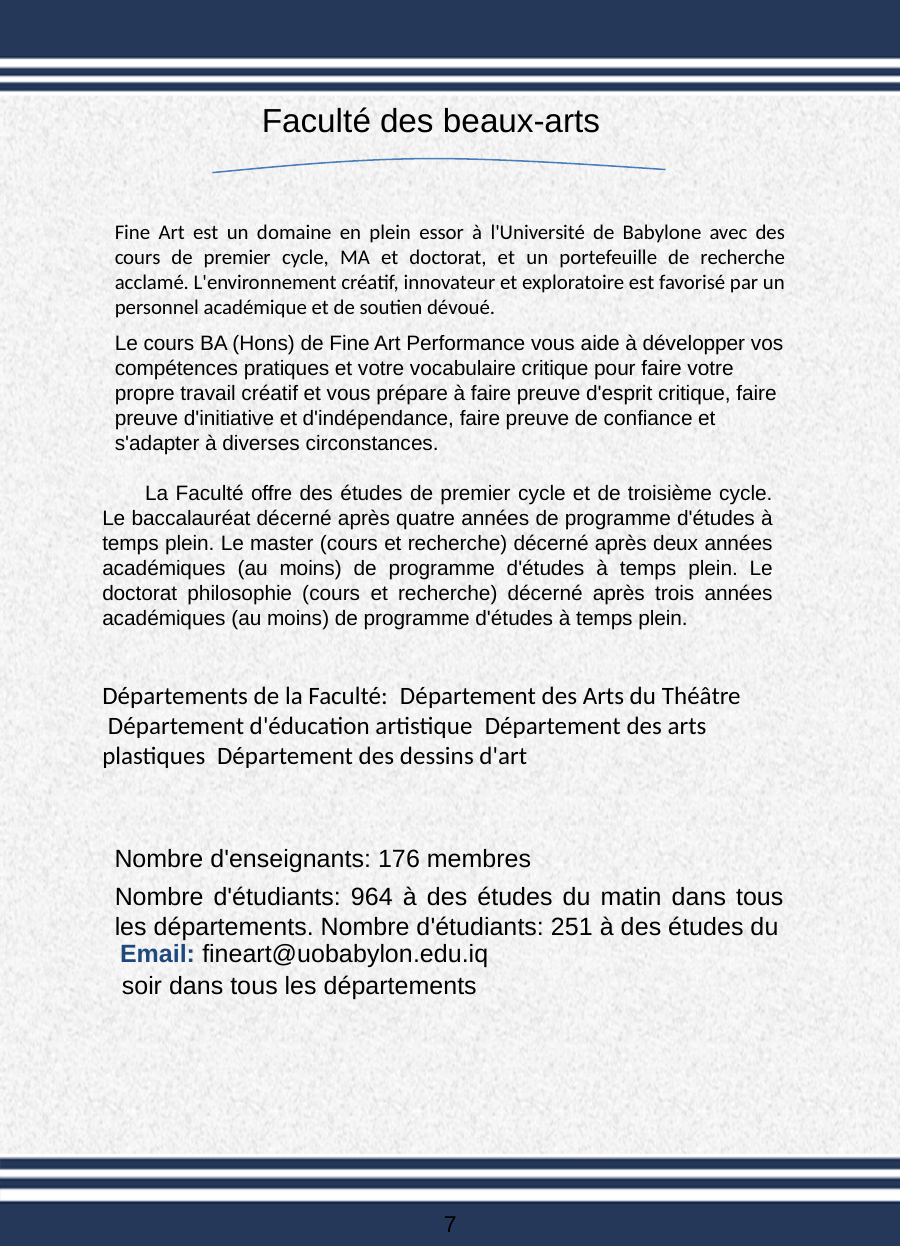

Faculté des beaux-arts

Fine Art est un domaine en plein essor à l'Université de Babylone avec des cours de premier cycle, MA et doctorat, et un portefeuille de recherche acclamé. L'environnement créatif, innovateur et exploratoire est favorisé par un personnel académique et de soutien dévoué.

Le cours BA (Hons) de Fine Art Performance vous aide à développer vos compétences pratiques et votre vocabulaire critique pour faire votre propre travail créatif et vous prépare à faire preuve d'esprit critique, faire preuve d'initiative et d'indépendance, faire preuve de confiance et s'adapter à diverses circonstances.
La Faculté offre des études de premier cycle et de troisième cycle. Le baccalauréat décerné après quatre années de programme d'études à temps plein. Le master (cours et recherche) décerné après deux années académiques (au moins) de programme d'études à temps plein. Le doctorat philosophie (cours et recherche) décerné après trois années académiques (au moins) de programme d'études à temps plein.
Départements de la Faculté:  Département des Arts du Théâtre  Département d'éducation artistique  Département des arts plastiques  Département des dessins d'art
Nombre d'enseignants: 176 membres
Nombre d'étudiants: 964 à des études du matin dans tous les départements. Nombre d'étudiants: 251 à des études du

 soir dans tous les départements

Email: fineart@uobabylon.edu.iq
7